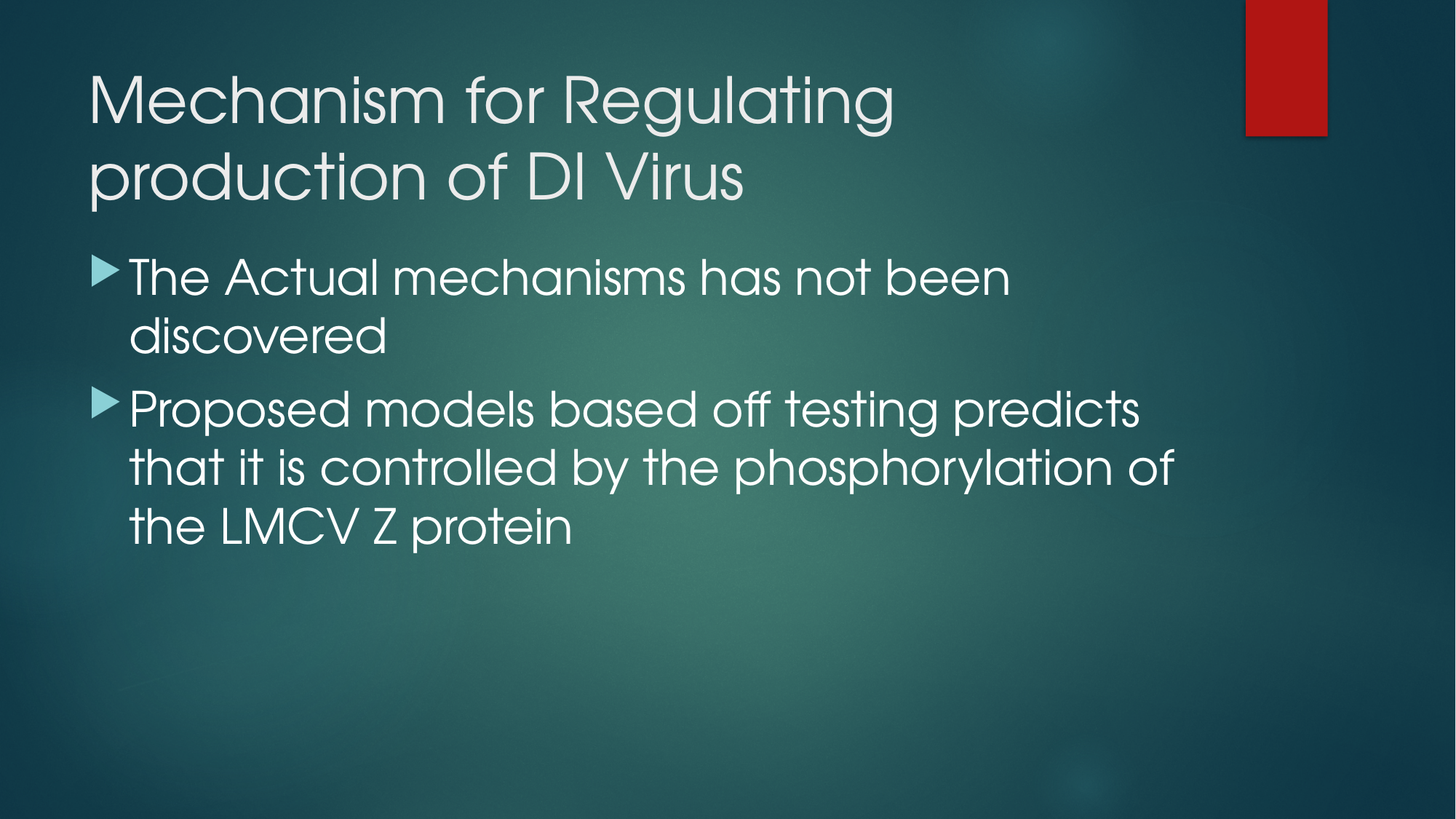

# Mechanism for Regulating production of DI Virus
The Actual mechanisms has not been discovered
Proposed models based off testing predicts that it is controlled by the phosphorylation of the LMCV Z protein